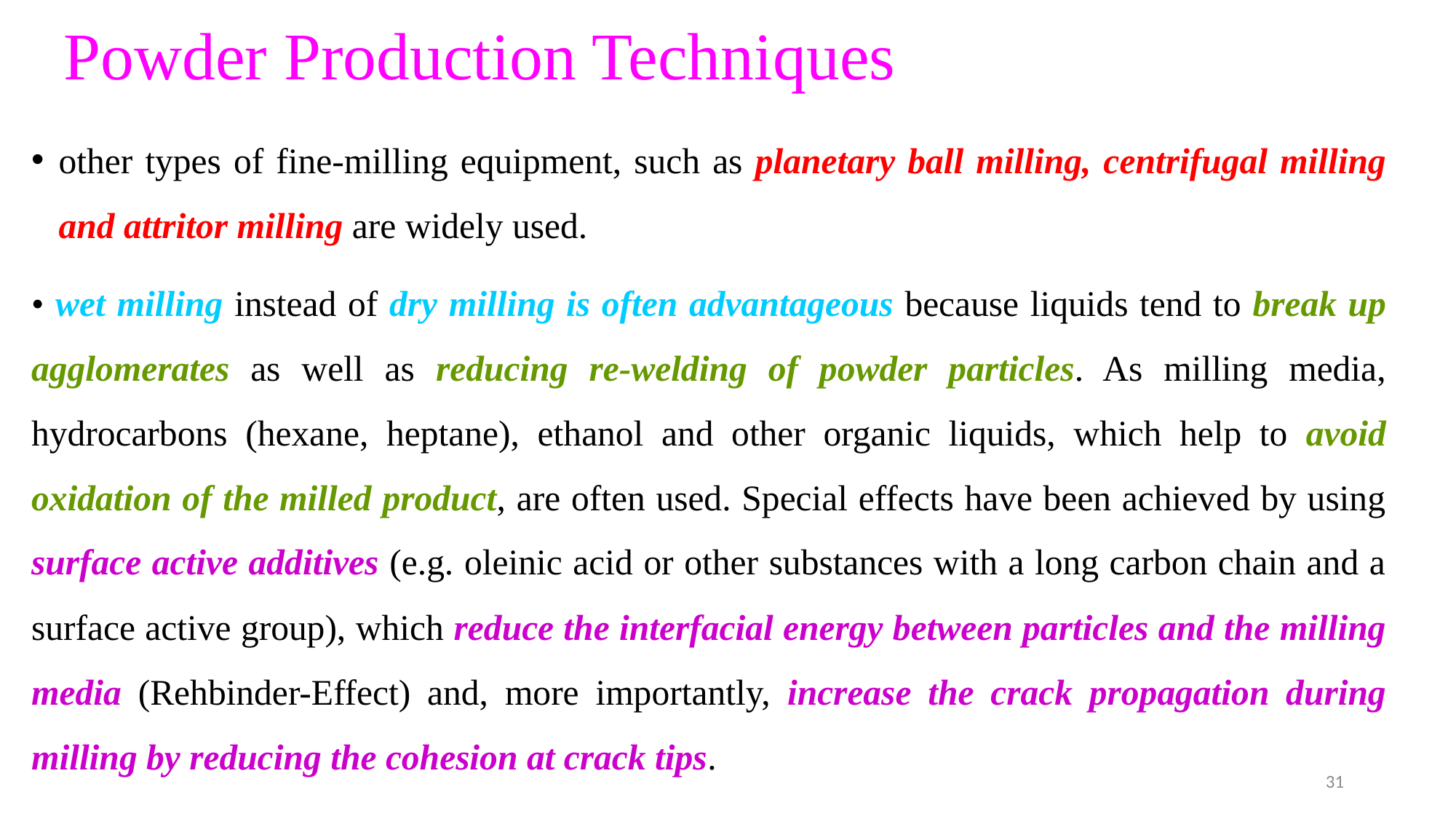

# Powder Production Techniques
other types of fine-milling equipment, such as planetary ball milling, centrifugal milling and attritor milling are widely used.
• wet milling instead of dry milling is often advantageous because liquids tend to break up agglomerates as well as reducing re-welding of powder particles. As milling media, hydrocarbons (hexane, heptane), ethanol and other organic liquids, which help to avoid oxidation of the milled product, are often used. Special effects have been achieved by using surface active additives (e.g. oleinic acid or other substances with a long carbon chain and a surface active group), which reduce the interfacial energy between particles and the milling media (Rehbinder-Effect) and, more importantly, increase the crack propagation during milling by reducing the cohesion at crack tips.
31